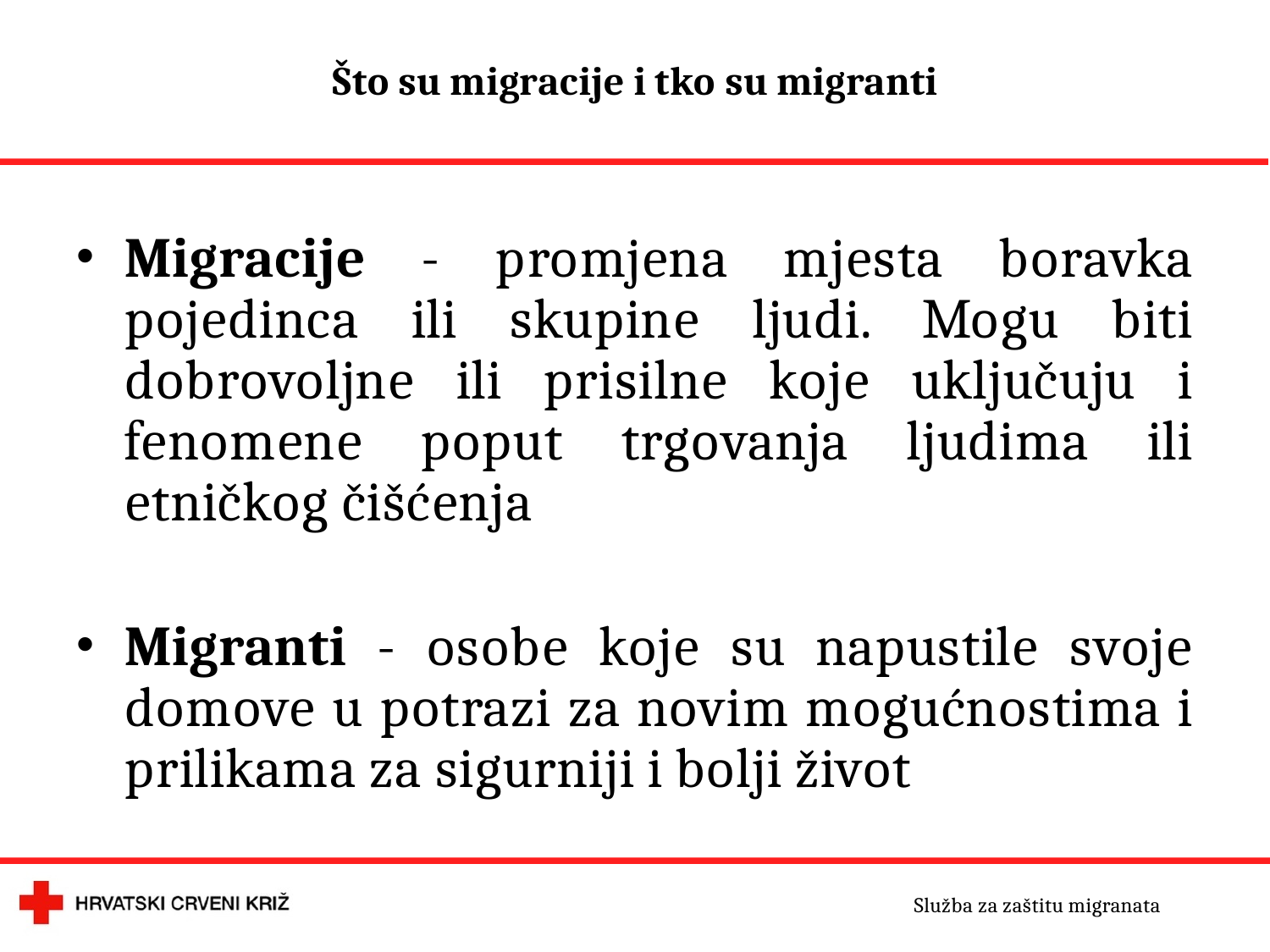

# Što su migracije i tko su migranti
Migracije - promjena mjesta boravka pojedinca ili skupine ljudi. Mogu biti dobrovoljne ili prisilne koje uključuju i fenomene poput trgovanja ljudima ili etničkog čišćenja

Migranti - osobe koje su napustile svoje domove u potrazi za novim mogućnostima i prilikama za sigurniji i bolji život